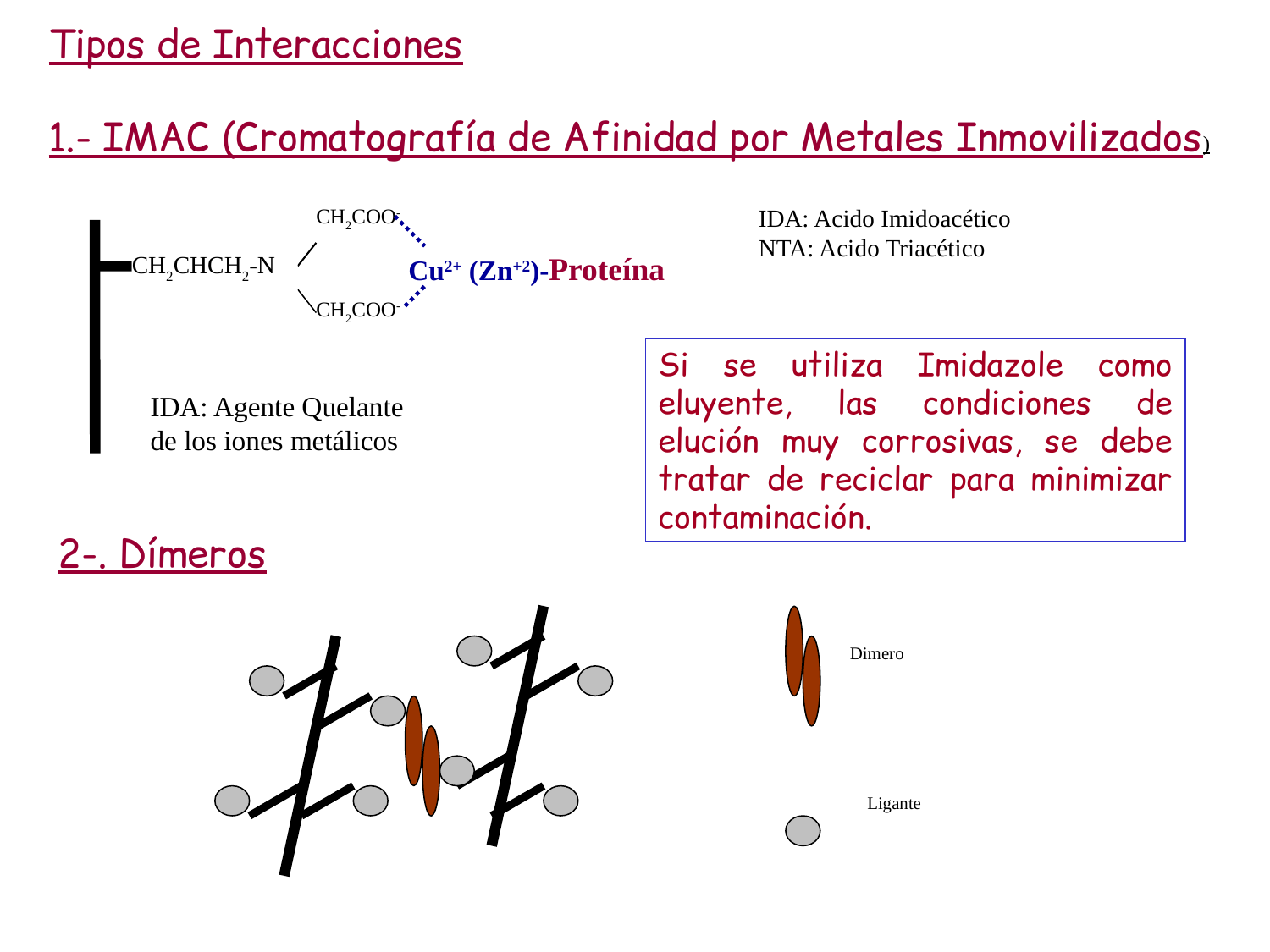

Tipos de Interacciones

1.- IMAC (Cromatografía de Afinidad por Metales Inmovilizados)
IDA: Acido Imidoacético
NTA: Acido Triacético

CH2CHCH2-N
Cu2+ (Zn+2)-Proteína
IDA: Agente Quelante de los iones metálicos
CH2COO-

CH2COO-

Si se utiliza Imidazole como eluyente, las condiciones de elución muy corrosivas, se debe tratar de reciclar para minimizar contaminación.

2-. Dímeros

Dimero

Ligante